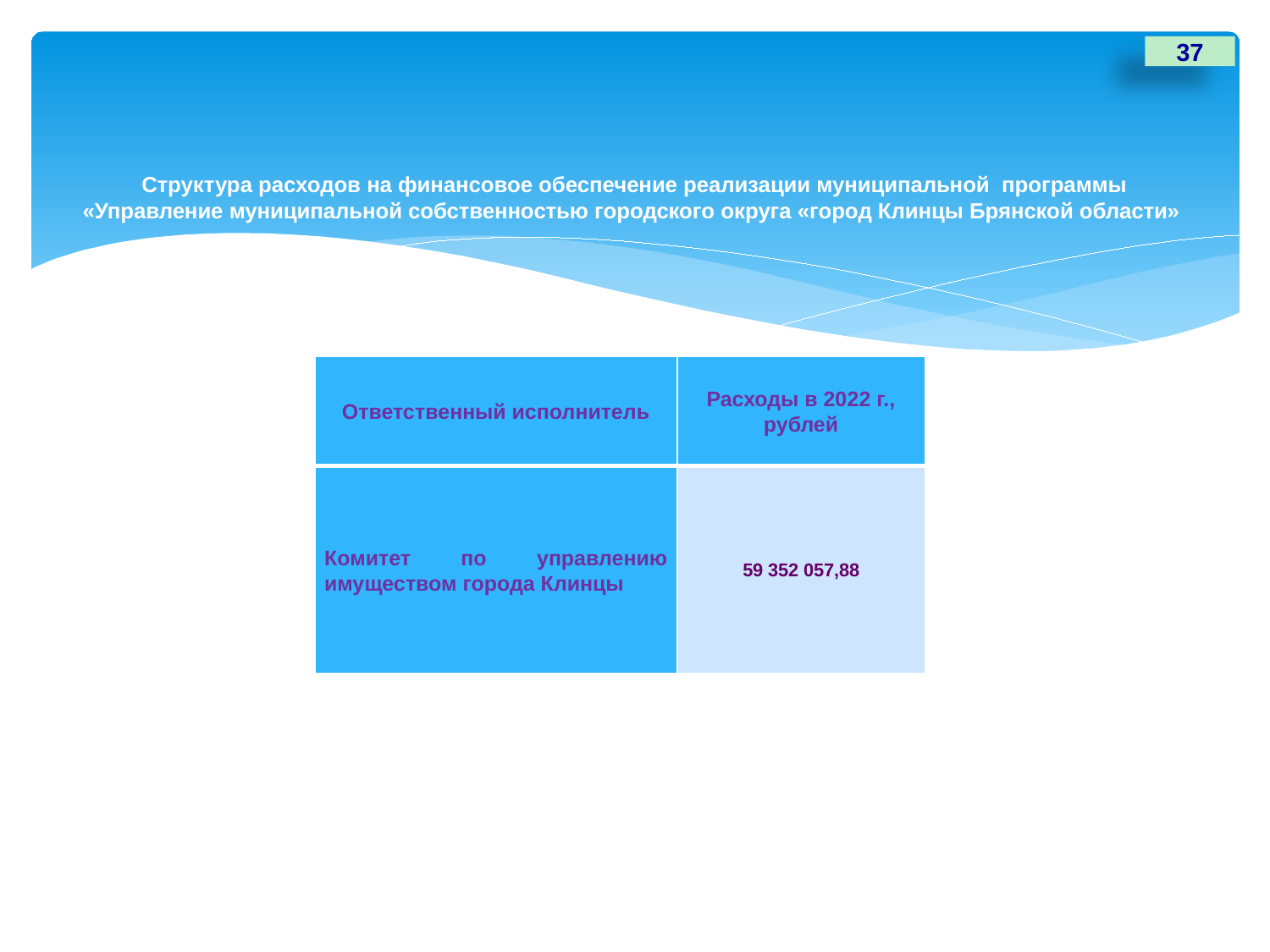

37
# Структура расходов на финансовое обеспечение реализации муниципальной  программы «Управление муниципальной собственностью городского округа «город Клинцы Брянской области»
| Ответственный исполнитель | Расходы в 2022 г., рублей |
| --- | --- |
| Комитет по управлению имуществом города Клинцы | 59 352 057,88 |